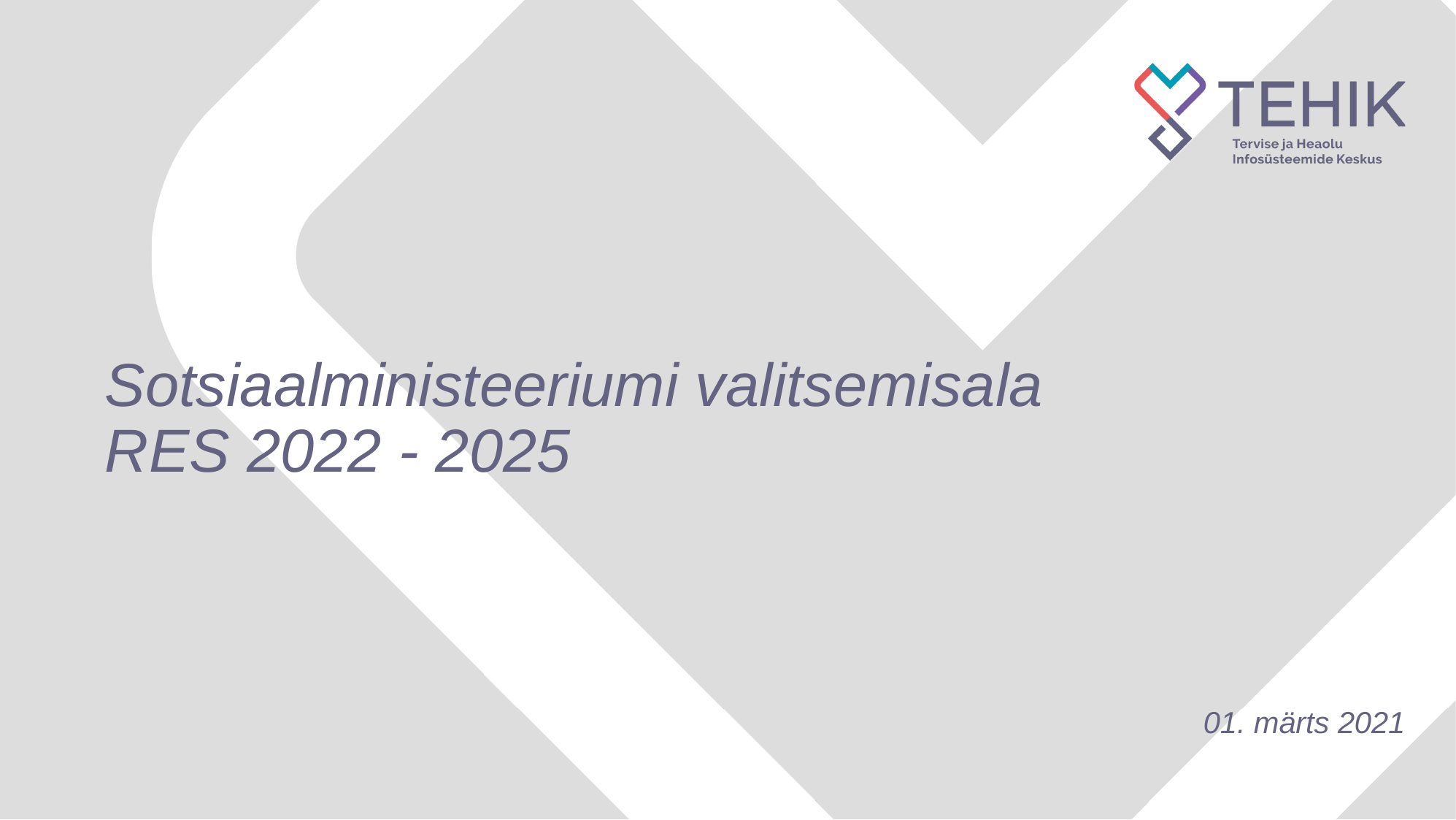

# Sotsiaalministeeriumi valitsemisala RES 2022 - 2025
01. märts 2021